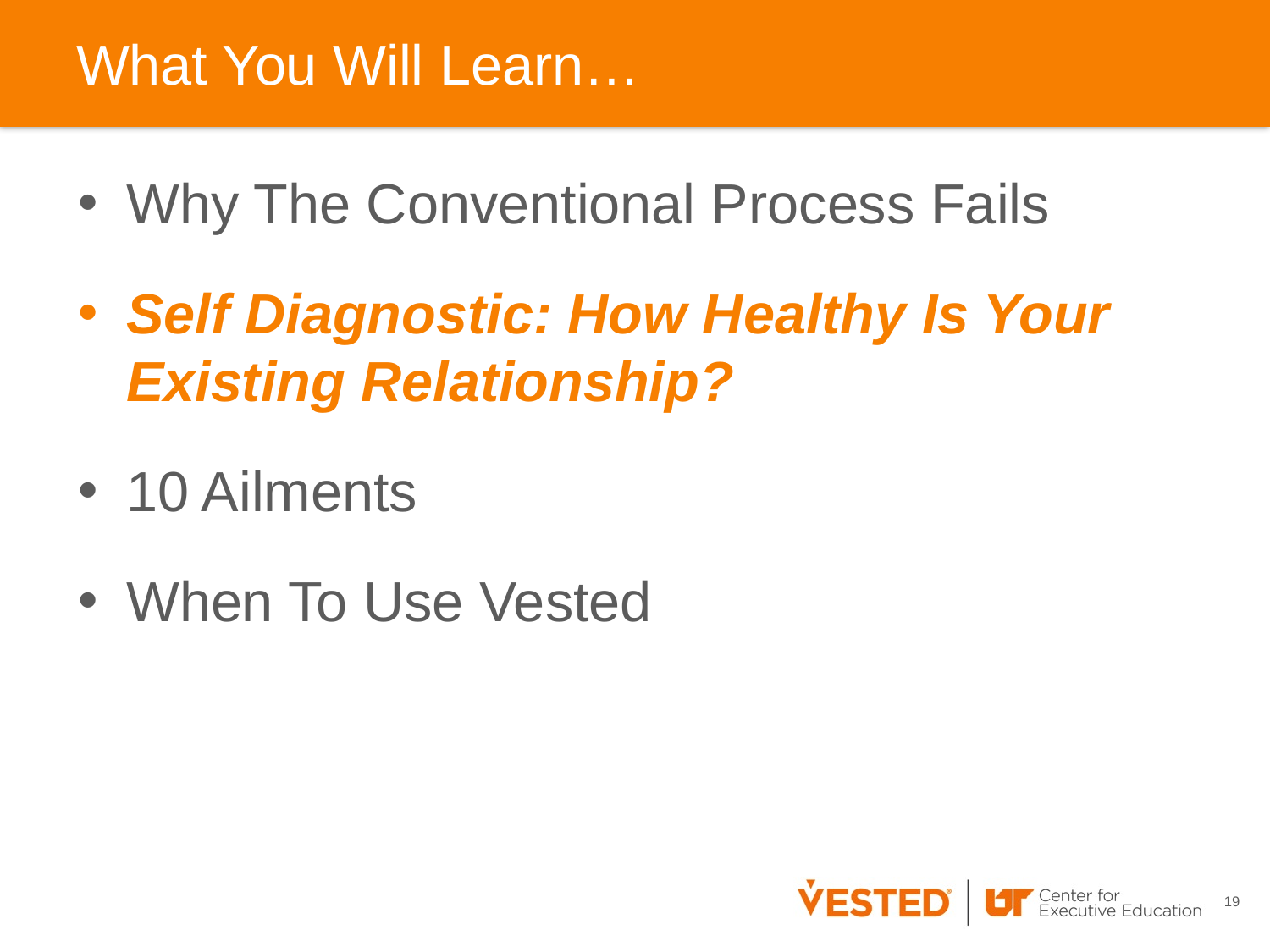

# What You Will Learn…
Why The Conventional Process Fails
Self Diagnostic: How Healthy Is Your Existing Relationship?
10 Ailments
When To Use Vested

19